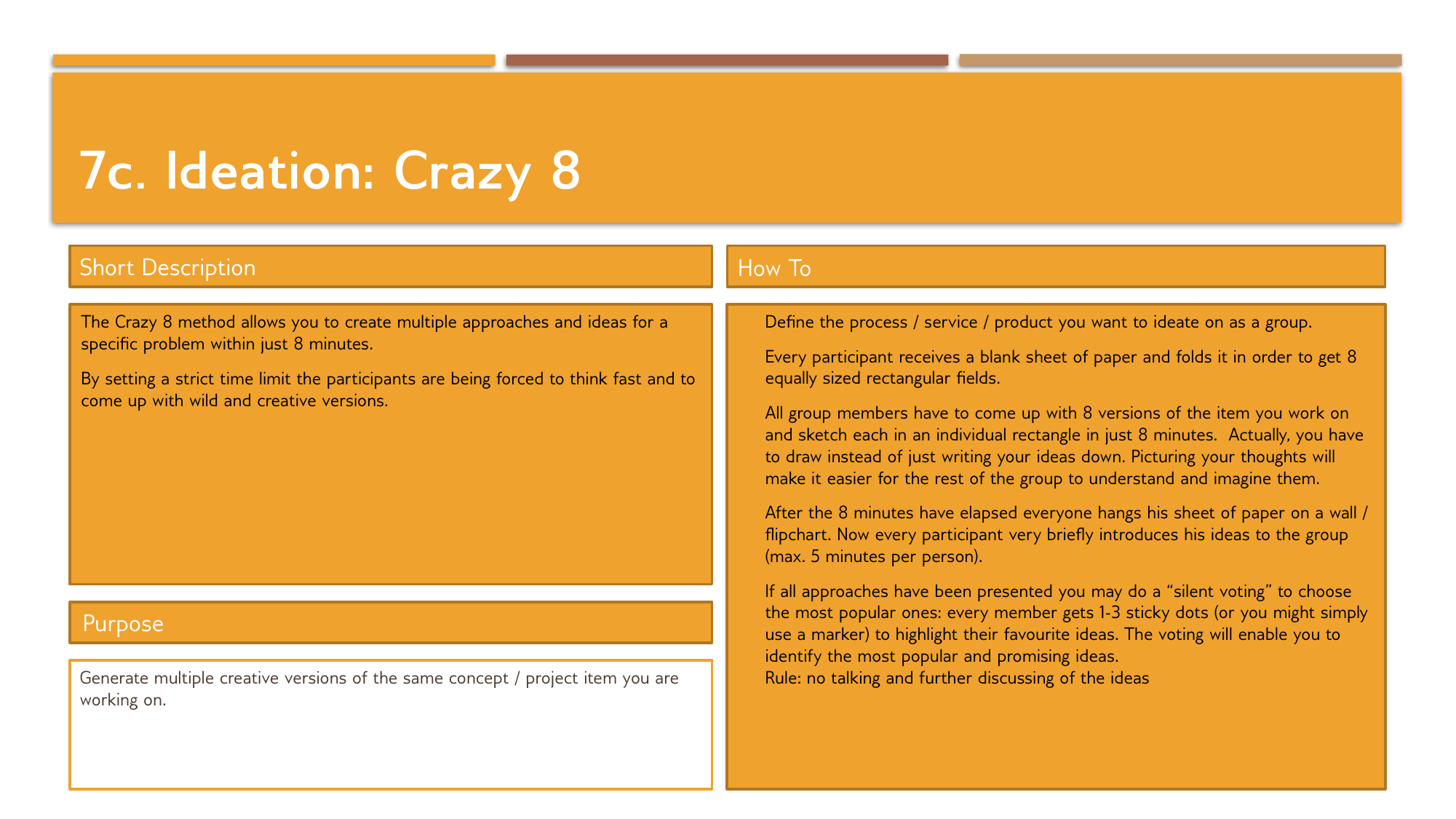

# 7c. Ideation: Crazy 8
Short Description
How To
Define the process / service / product you want to ideate on as a group.
Every participant receives a blank sheet of paper and folds it in order to get 8 equally sized rectangular fields.
All group members have to come up with 8 versions of the item you work on and sketch each in an individual rectangle in just 8 minutes.  Actually, you have to draw instead of just writing your ideas down. Picturing your thoughts will make it easier for the rest of the group to understand and imagine them.
After the 8 minutes have elapsed everyone hangs his sheet of paper on a wall / flipchart. Now every participant very briefly introduces his ideas to the group (max. 5 minutes per person).
If all approaches have been presented you may do a “silent voting” to choose the most popular ones: every member gets 1-3 sticky dots (or you might simply use a marker) to highlight their favourite ideas. The voting will enable you to identify the most popular and promising ideas.
Rule: no talking and further discussing of the ideas
The Crazy 8 method allows you to create multiple approaches and ideas for a specific problem within just 8 minutes.
By setting a strict time limit the participants are being forced to think fast and to come up with wild and creative versions.
Purpose
Generate multiple creative versions of the same concept / project item you are working on.